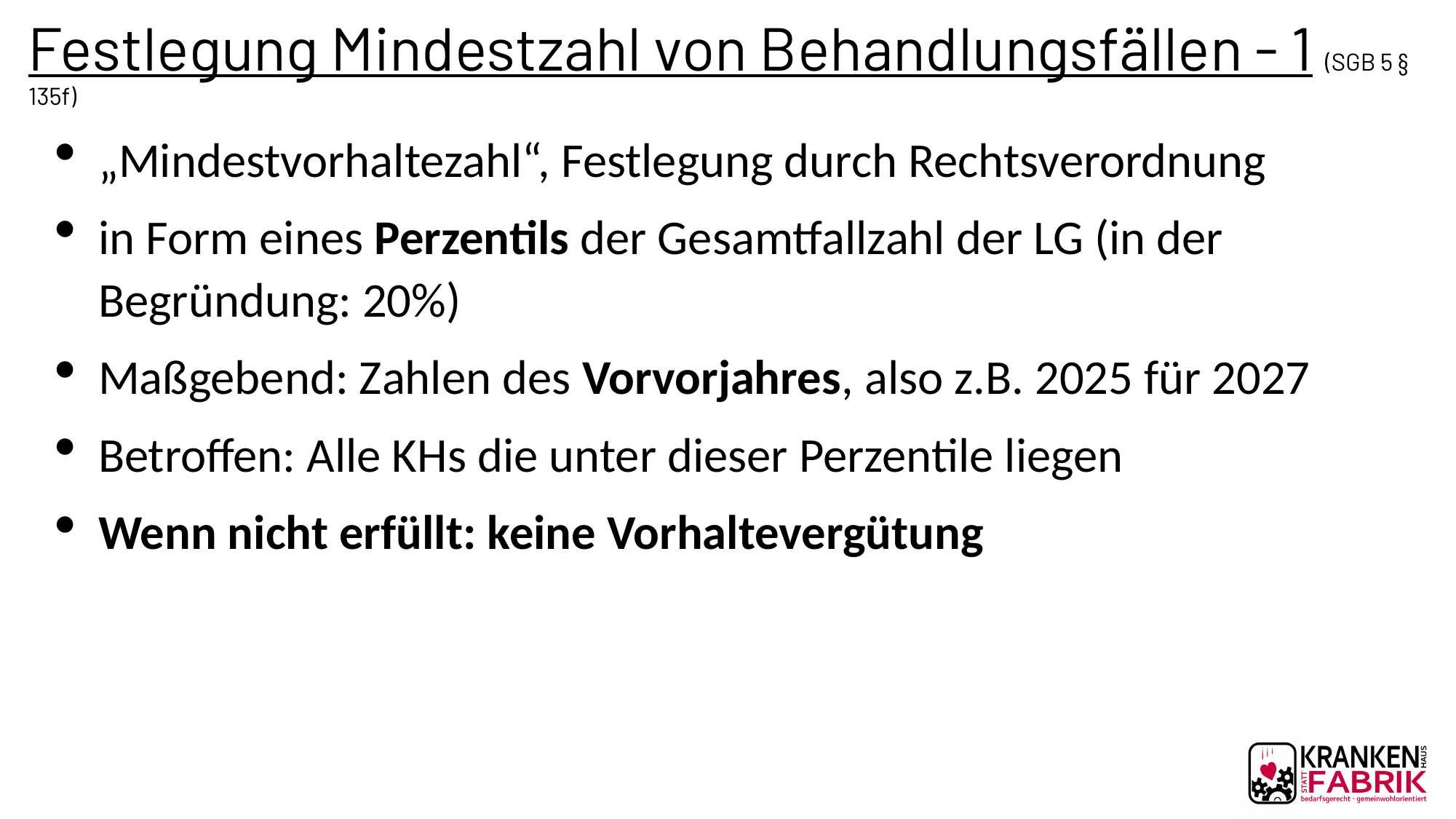

# Festlegung Mindestzahl von Behandlungsfällen - 1 (SGB 5 § 135f)
„Mindestvorhaltezahl“, Festlegung durch Rechtsverordnung
in Form eines Perzentils der Gesamtfallzahl der LG (in der Begründung: 20%)
Maßgebend: Zahlen des Vorvorjahres, also z.B. 2025 für 2027
Betroffen: Alle KHs die unter dieser Perzentile liegen
Wenn nicht erfüllt: keine Vorhaltevergütung